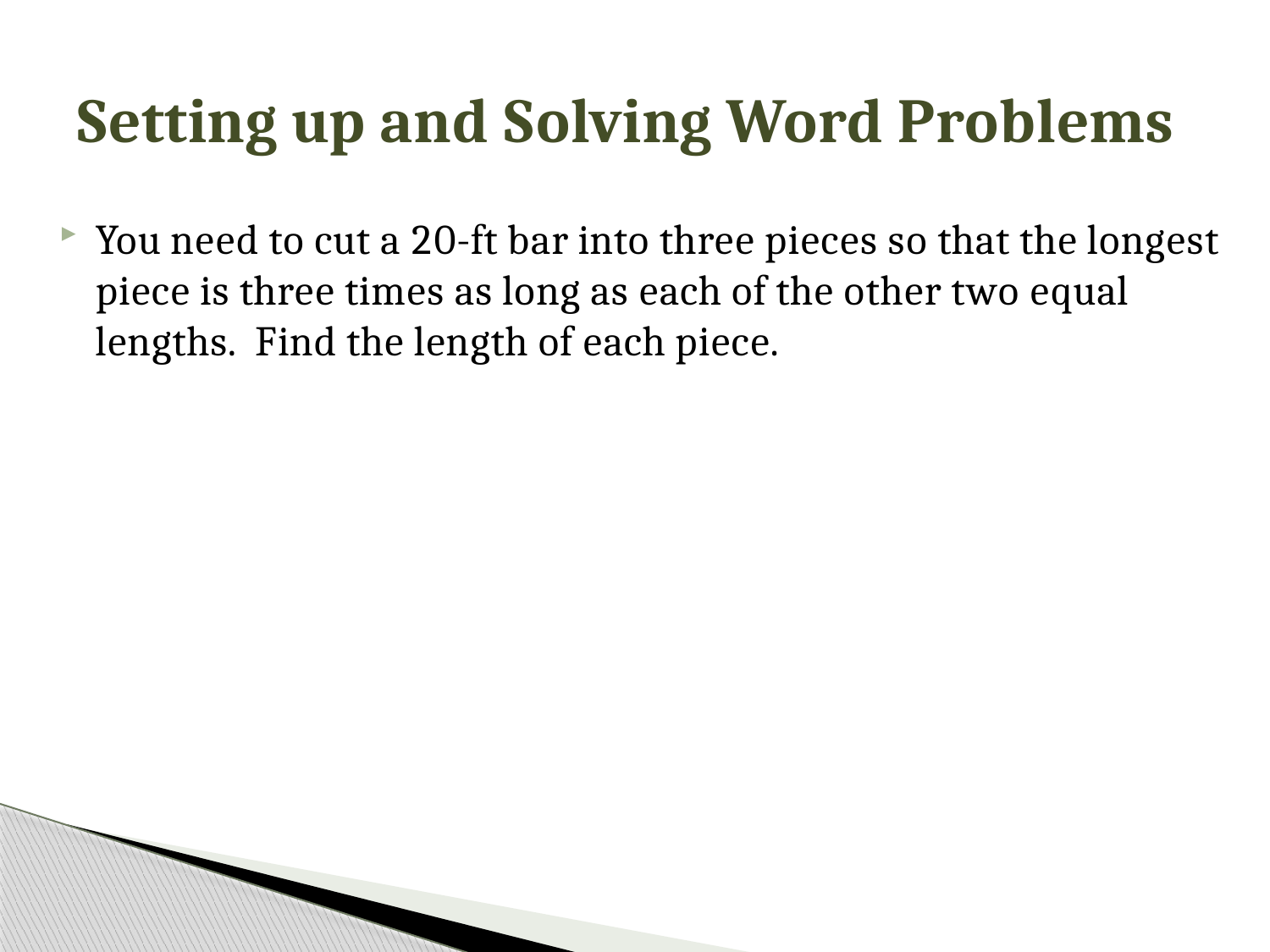

# Setting up and Solving Word Problems
You need to cut a 20-ft bar into three pieces so that the longest piece is three times as long as each of the other two equal lengths.  Find the length of each piece.